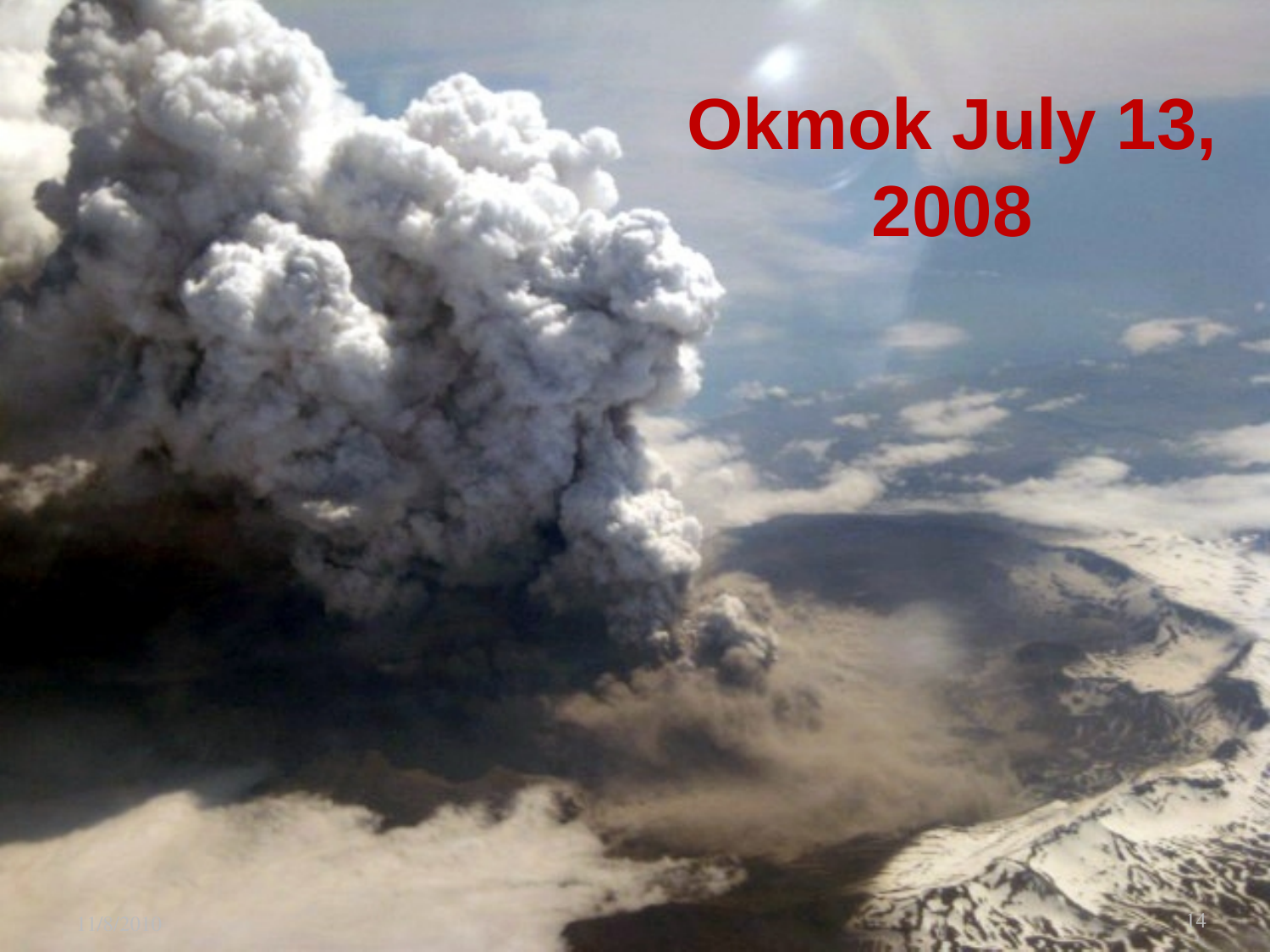

# Okmok July 13, 2008
11/8/2010
14